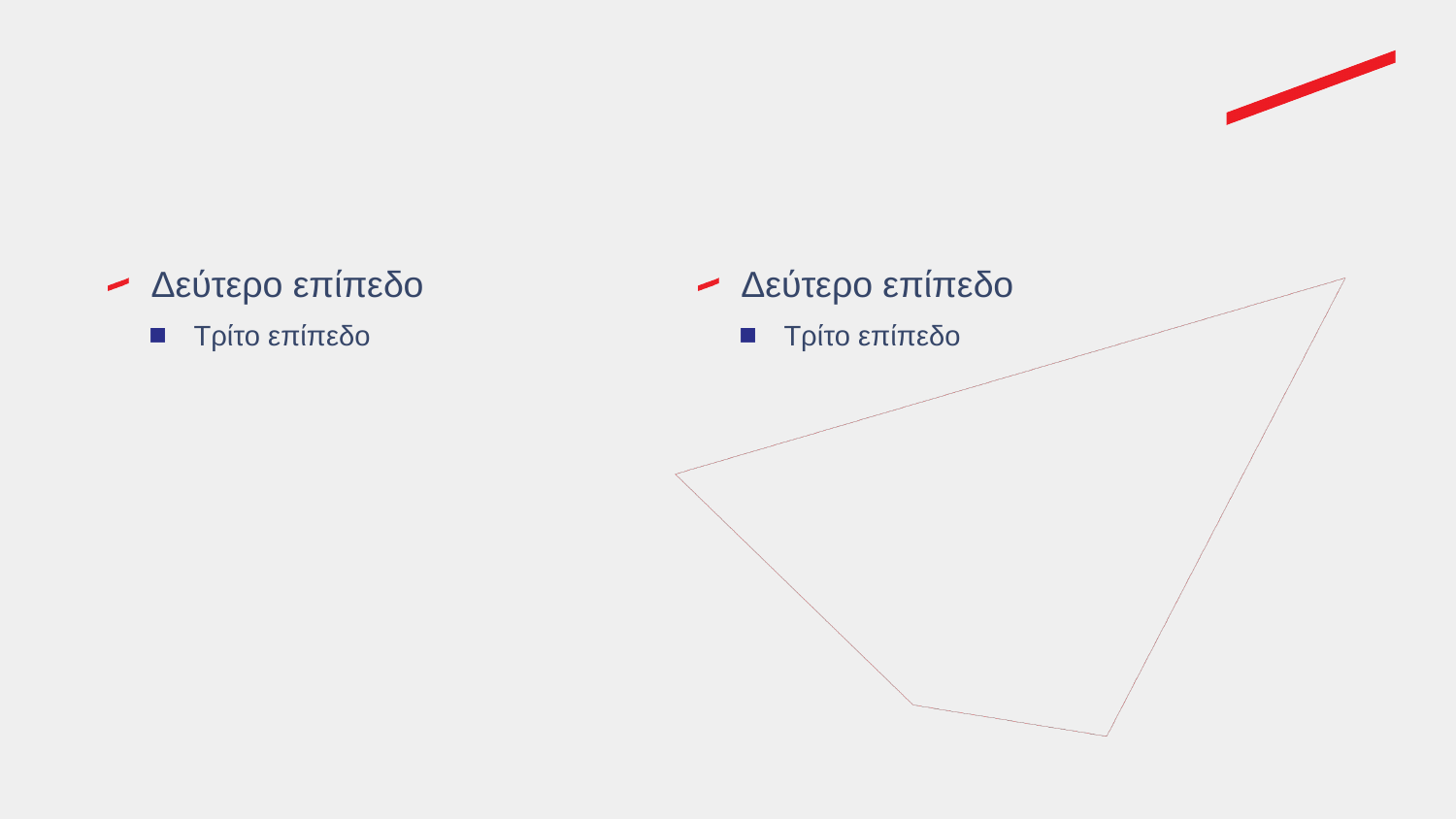

#
Δεύτερο επίπεδο
Τρίτο επίπεδο
Δεύτερο επίπεδο
Τρίτο επίπεδο